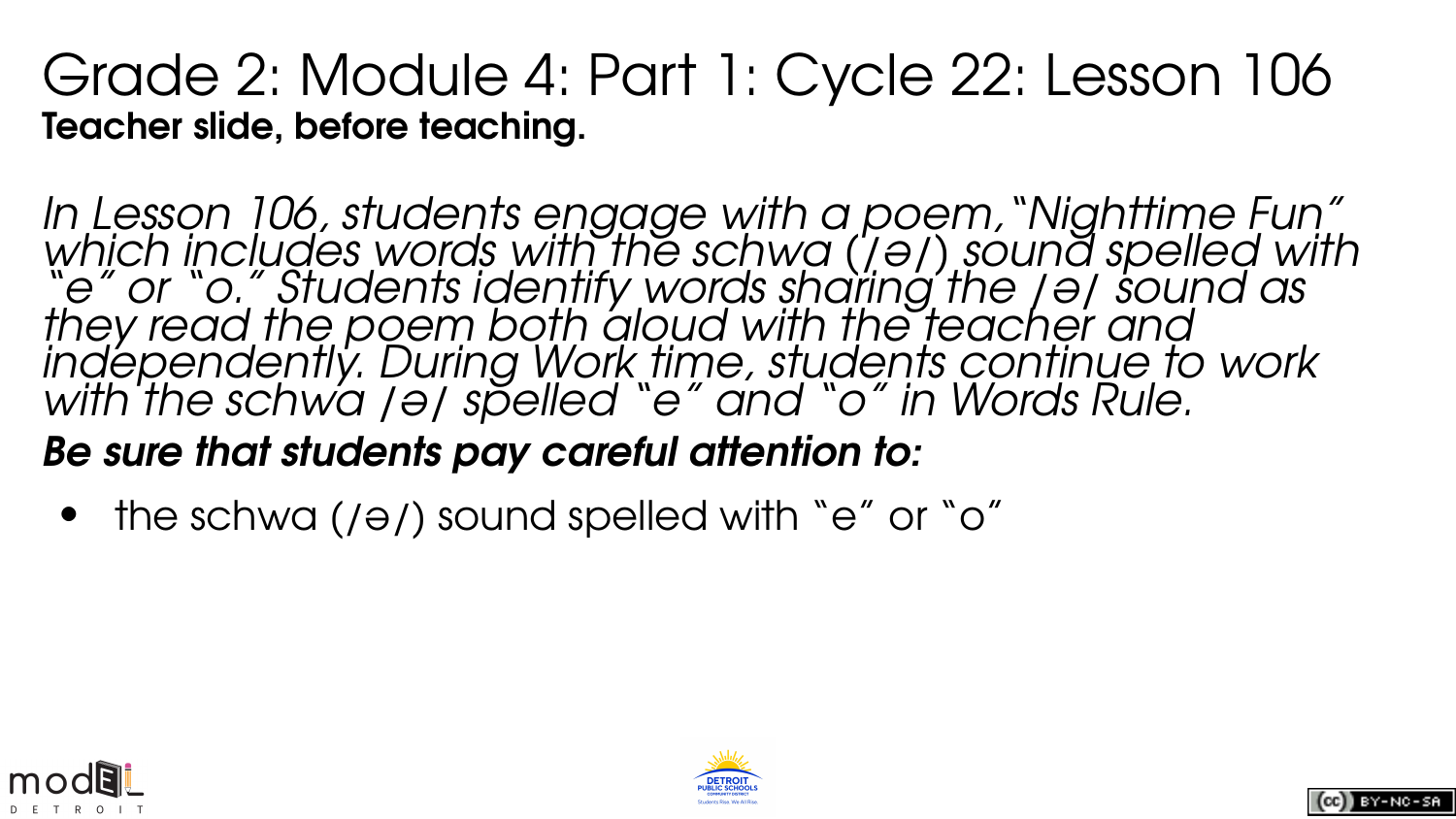

# Grade 2: Module 4: Part 1: Cycle 22: Lesson 106
Teacher slide, before teaching.
In Lesson 106, students engage with a poem,“Nighttime Fun” which includes words with the schwa (/ə/) sound spelled with “e” or “o.” Students identify words sharing the /ə/ sound as they read the poem both aloud with the teacher and independently. During Work time, students continue to work with the schwa /ə/ spelled “e” and “o” in Words Rule.
Be sure that students pay careful attention to:
the schwa (/ə/) sound spelled with “e” or “o”